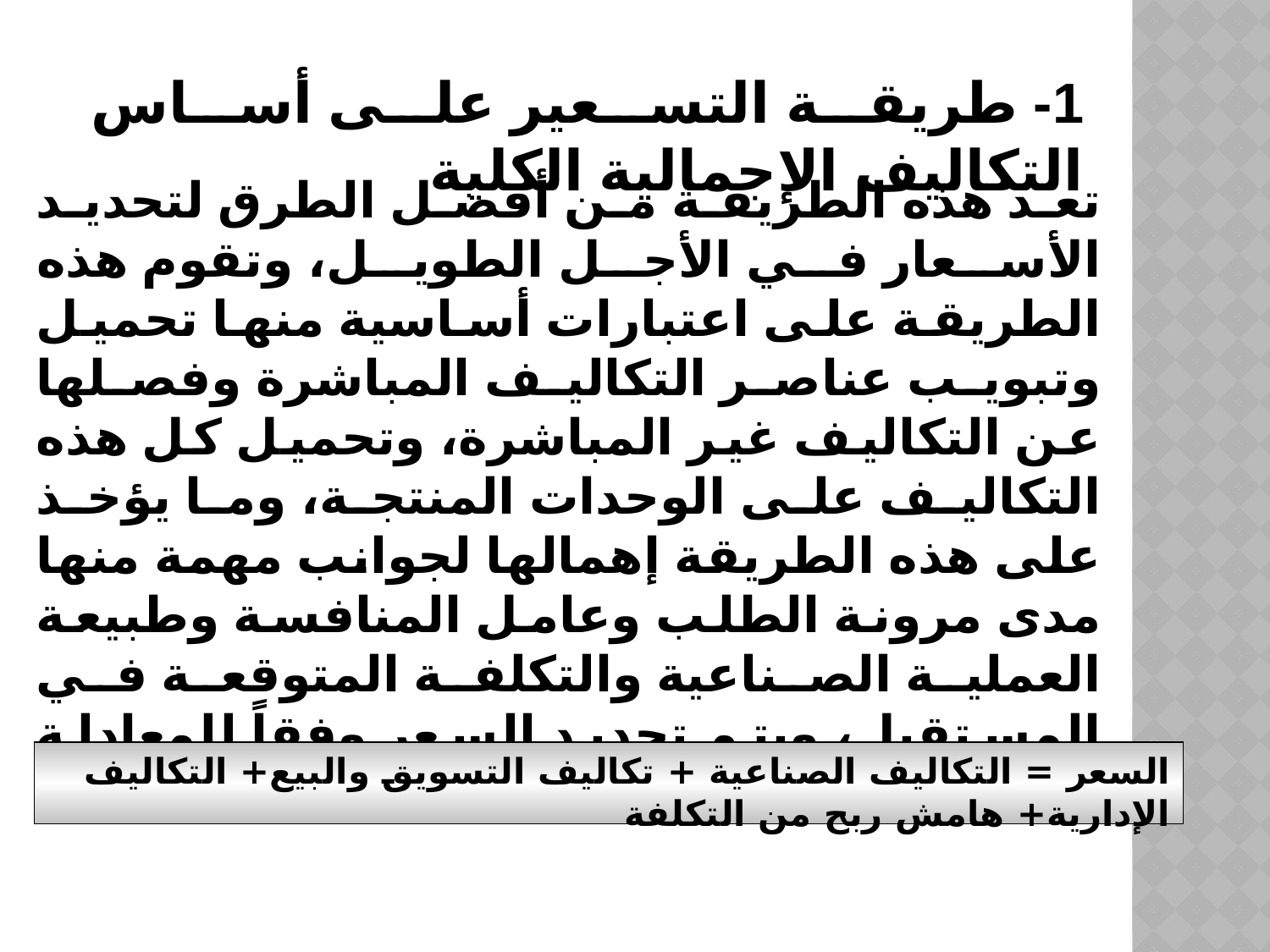

# 1- طريقة التسعير على أساس التكاليف الإجمالية الكلية
تعد هذه الطريقة من أفضل الطرق لتحديد الأسعار في الأجل الطويل، وتقوم هذه الطريقة على اعتبارات أساسية منها تحميل وتبويب عناصر التكاليف المباشرة وفصلها عن التكاليف غير المباشرة، وتحميل كل هذه التكاليف على الوحدات المنتجة، وما يؤخذ على هذه الطريقة إهمالها لجوانب مهمة منها مدى مرونة الطلب وعامل المنافسة وطبيعة العملية الصناعية والتكلفة المتوقعة في المستقبل، ويتم تحديد السعر وفقاً للمعادلة التالية:
السعر = التكاليف الصناعية + تكاليف التسويق والبيع+ التكاليف الإدارية+ هامش ربح من التكلفة